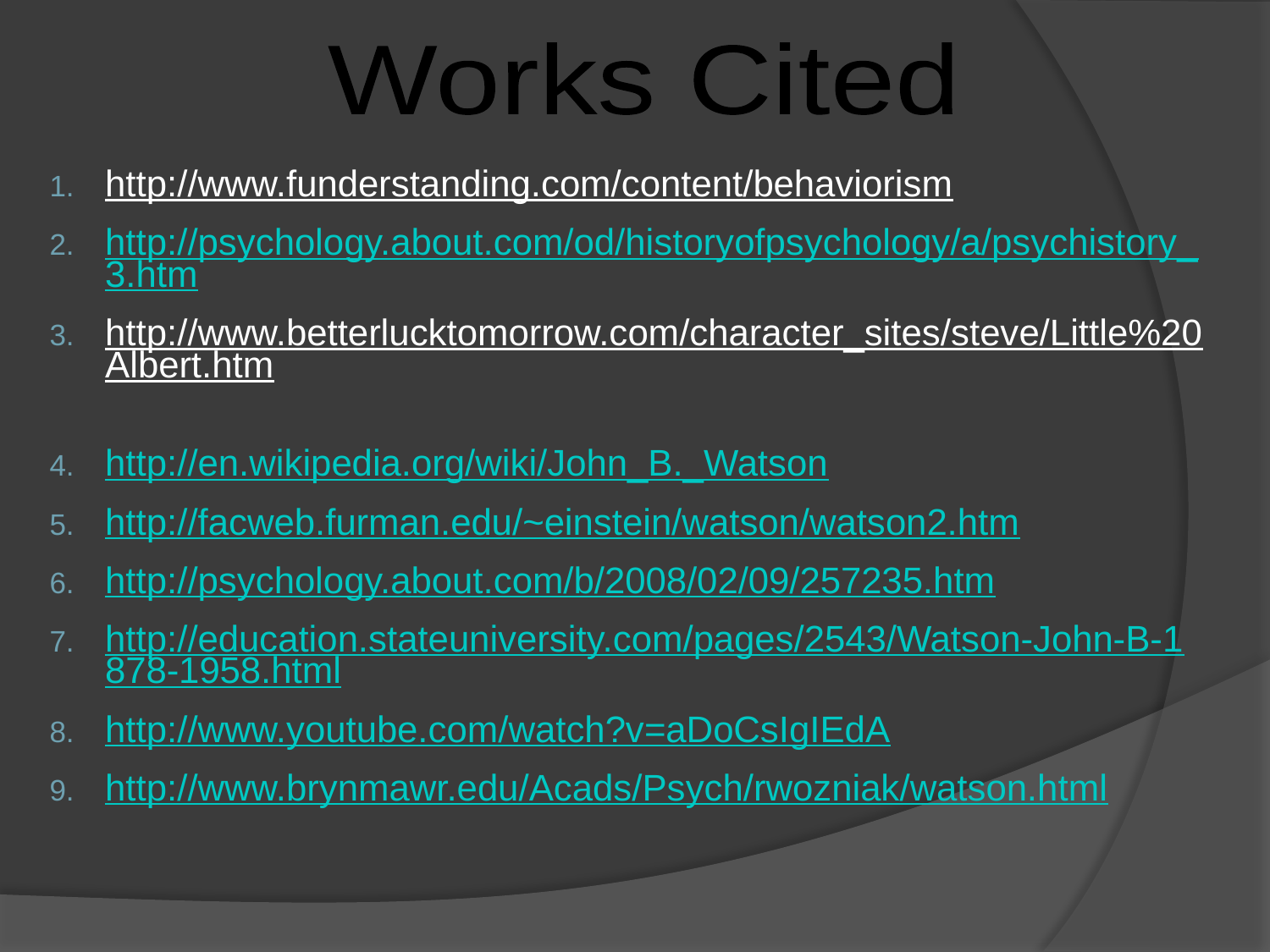

Works Cited
http://www.funderstanding.com/content/behaviorism
http://psychology.about.com/od/historyofpsychology/a/psychistory_3.htm
http://www.betterlucktomorrow.com/character_sites/steve/Little%20Albert.htm
http://en.wikipedia.org/wiki/John_B._Watson
http://facweb.furman.edu/~einstein/watson/watson2.htm
http://psychology.about.com/b/2008/02/09/257235.htm
http://education.stateuniversity.com/pages/2543/Watson-John-B-1878-1958.html
http://www.youtube.com/watch?v=aDoCsIgIEdA
http://www.brynmawr.edu/Acads/Psych/rwozniak/watson.html